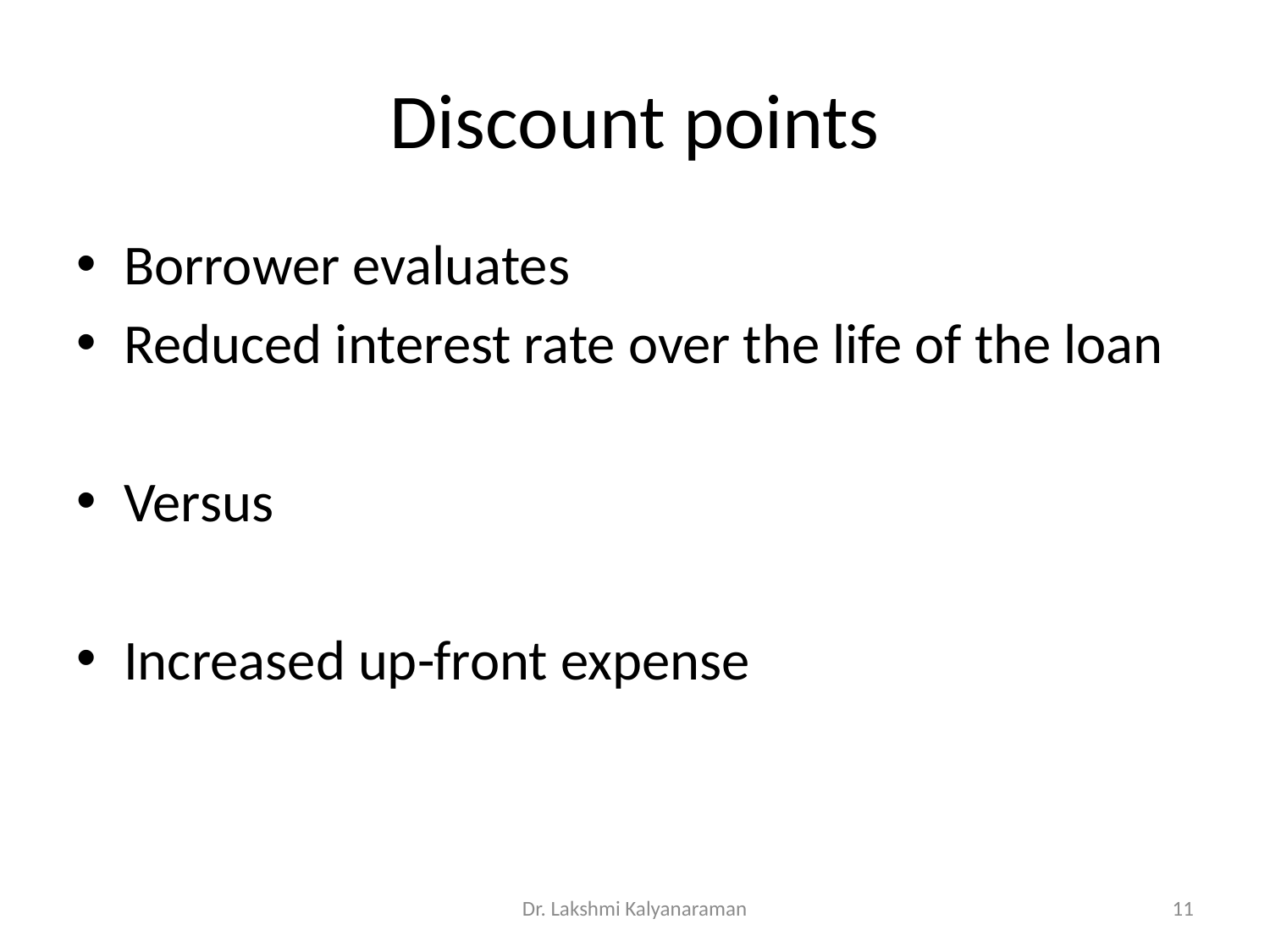

# Discount points
Borrower evaluates
Reduced interest rate over the life of the loan

Versus

Increased up-front expense
Dr. Lakshmi Kalyanaraman
11